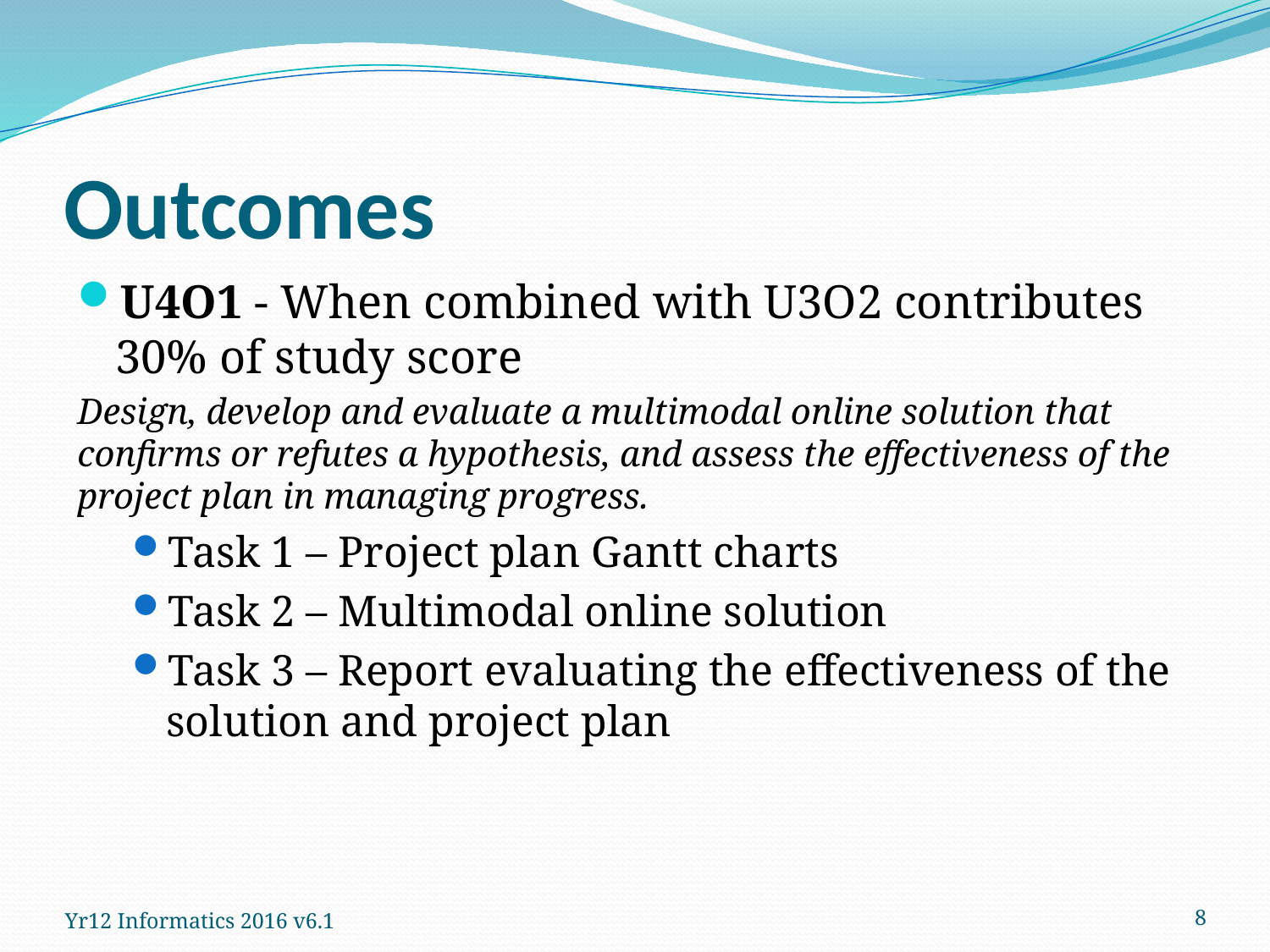

# Outcomes
U4O1 - When combined with U3O2 contributes 30% of study score
Design, develop and evaluate a multimodal online solution that confirms or refutes a hypothesis, and assess the effectiveness of the project plan in managing progress.
Task 1 – Project plan Gantt charts
Task 2 – Multimodal online solution
Task 3 – Report evaluating the effectiveness of the solution and project plan
8
Yr12 Informatics 2016 v6.1